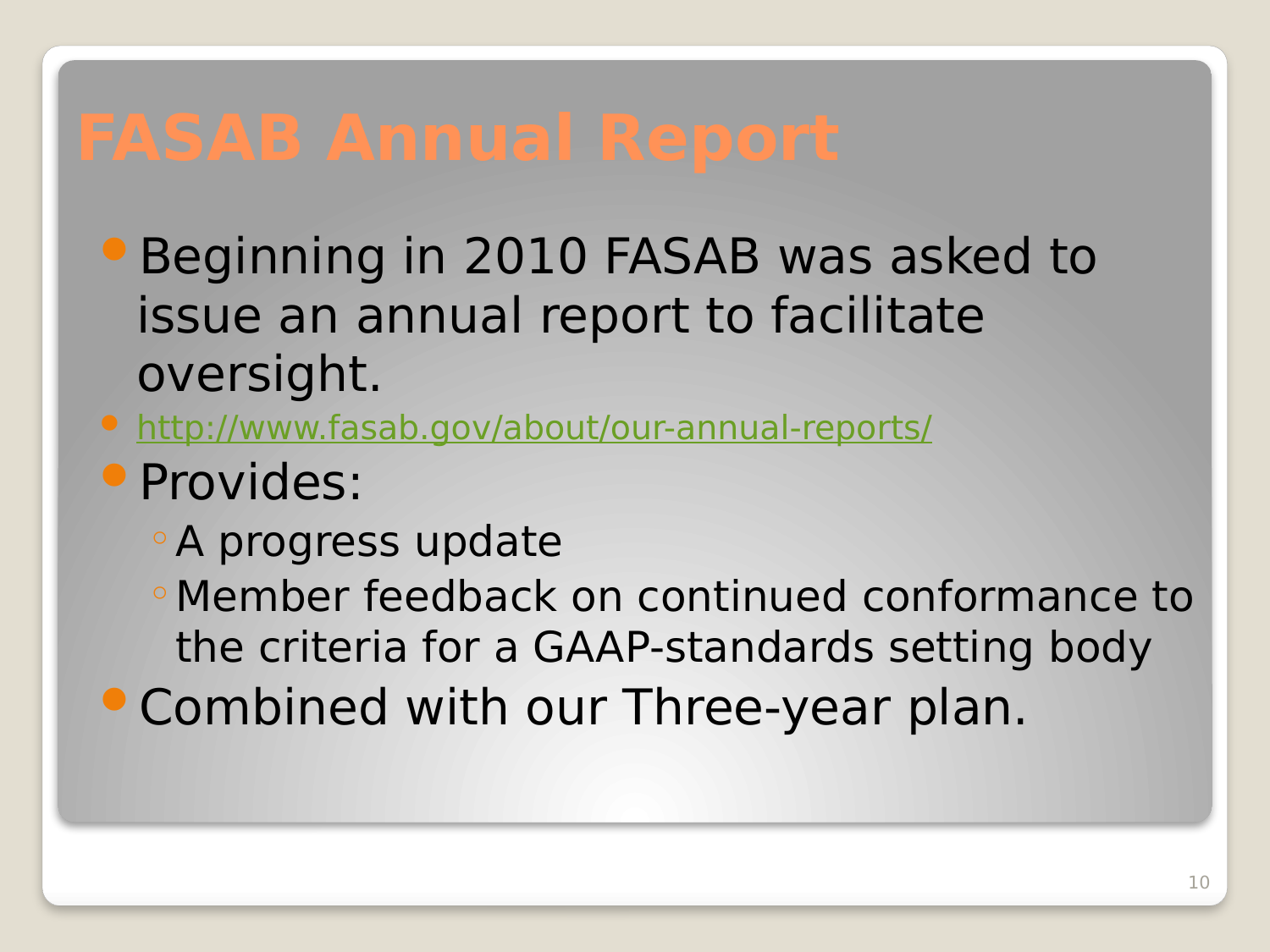

# FASAB Annual Report
Beginning in 2010 FASAB was asked to issue an annual report to facilitate oversight.
http://www.fasab.gov/about/our-annual-reports/
Provides:
A progress update
Member feedback on continued conformance to the criteria for a GAAP-standards setting body
Combined with our Three-year plan.

10